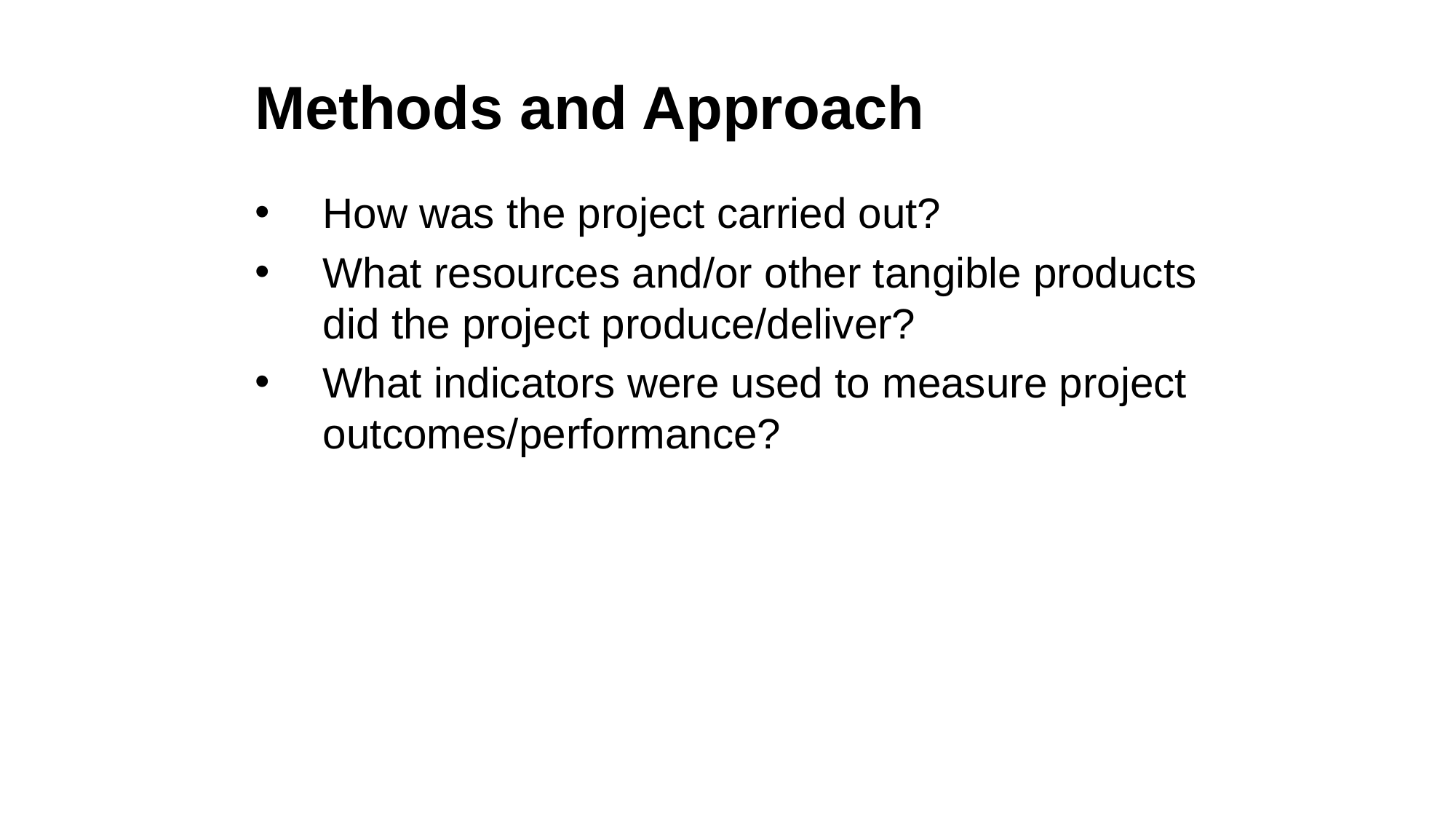

Methods and Approach
How was the project carried out?
What resources and/or other tangible products did the project produce/deliver?
What indicators were used to measure project outcomes/performance?